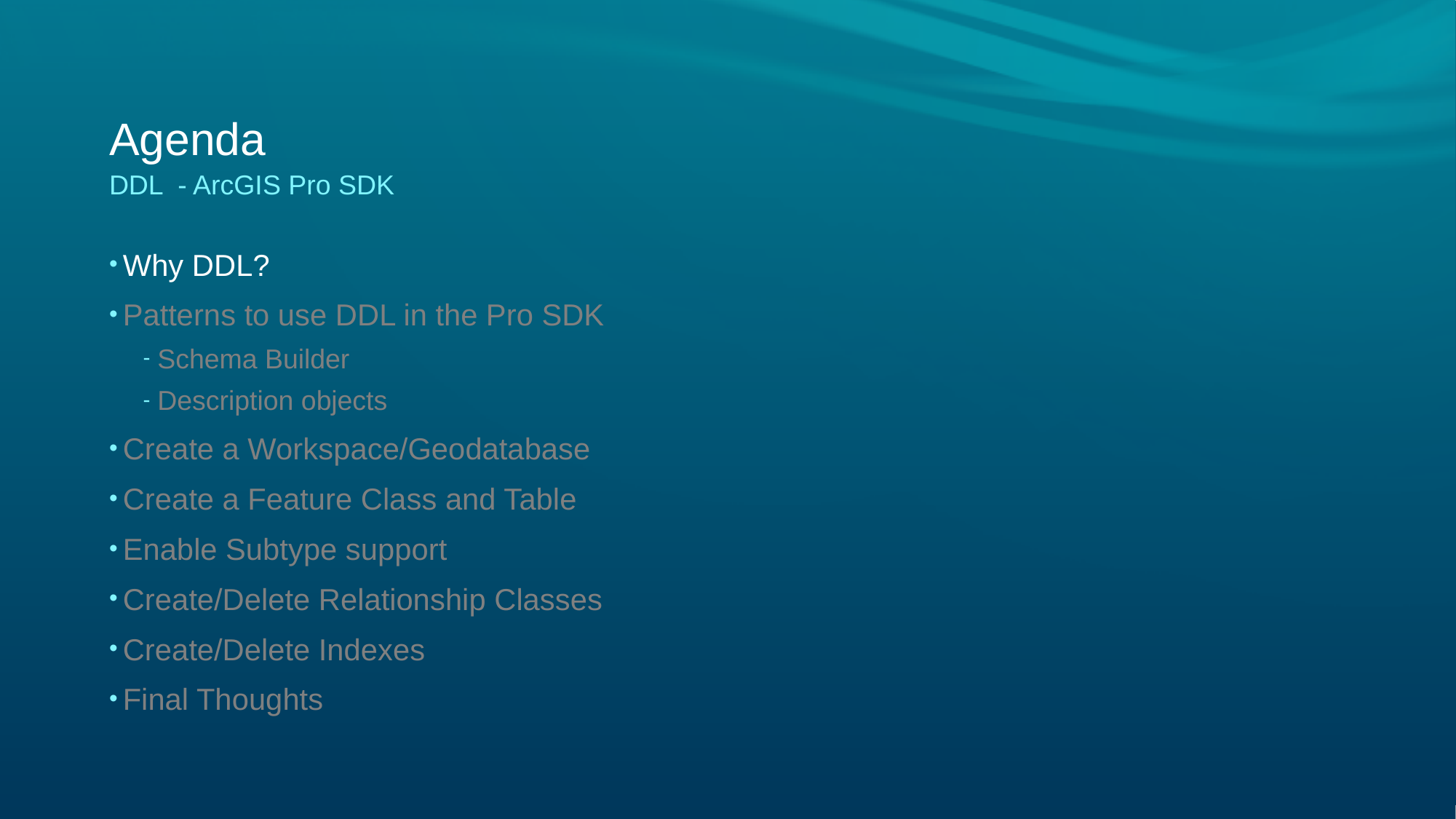

# Agenda
DDL  - ArcGIS Pro SDK

Why DDL?
Patterns to use DDL in the Pro SDK
Schema Builder
Description objects
Create a Workspace/Geodatabase
Create a Feature Class and Table
Enable Subtype support
Create/Delete Relationship Classes
Create/Delete Indexes
Final Thoughts